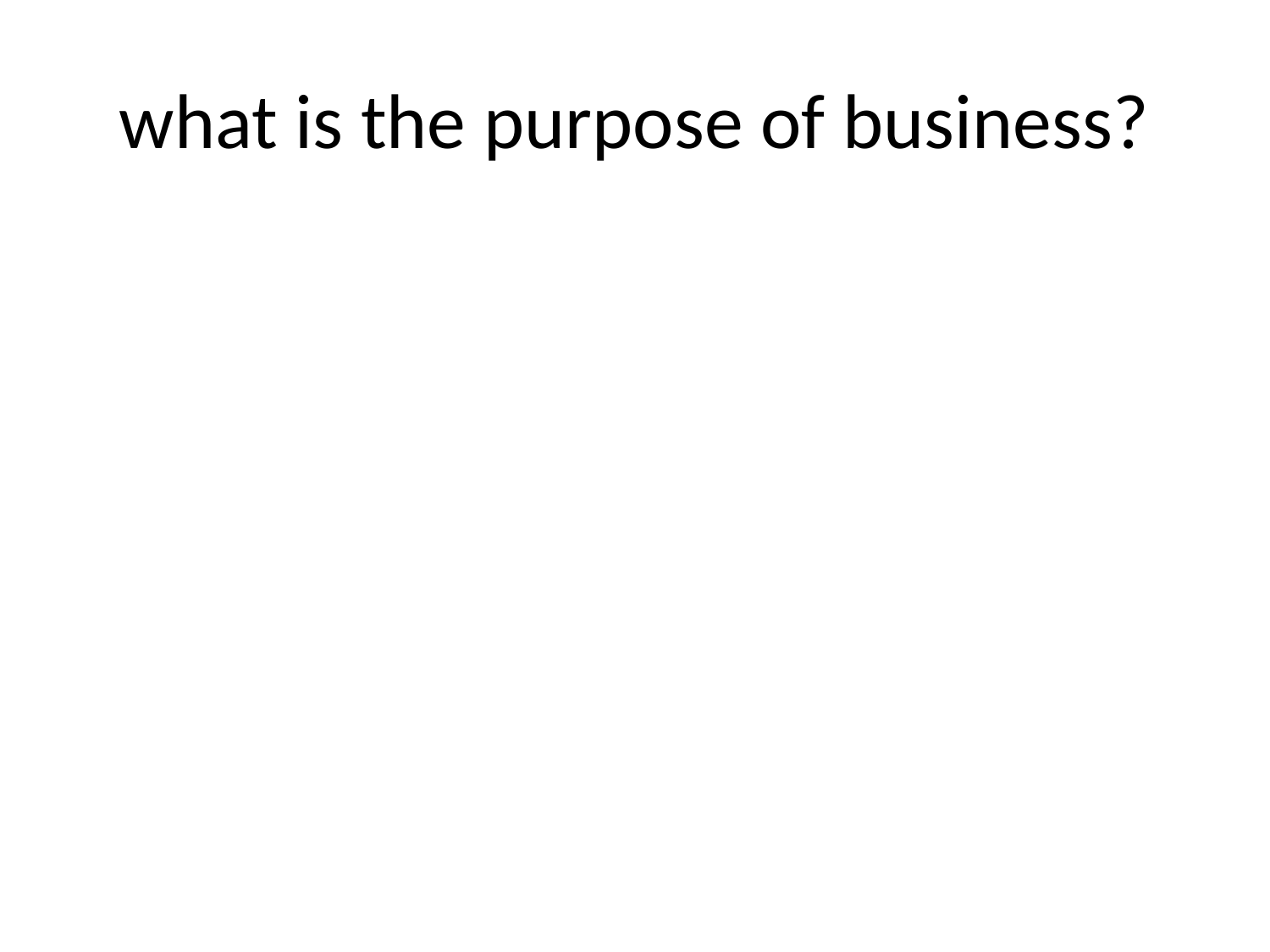

# what is the purpose of business?